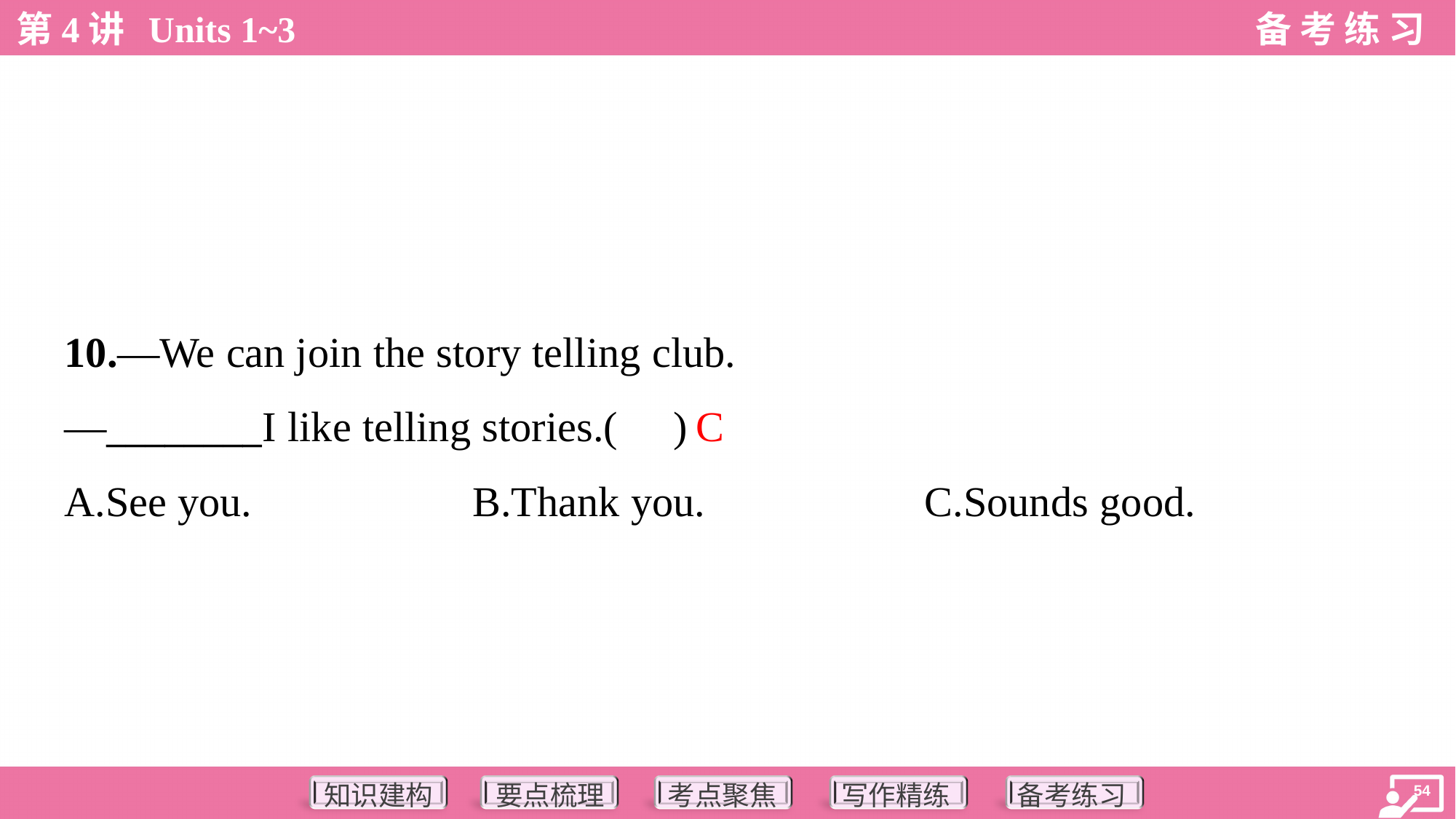

10.—We can join the story telling club.
—________I like telling stories.(     )
C
A.See you.	B.Thank you.	C.Sounds good.